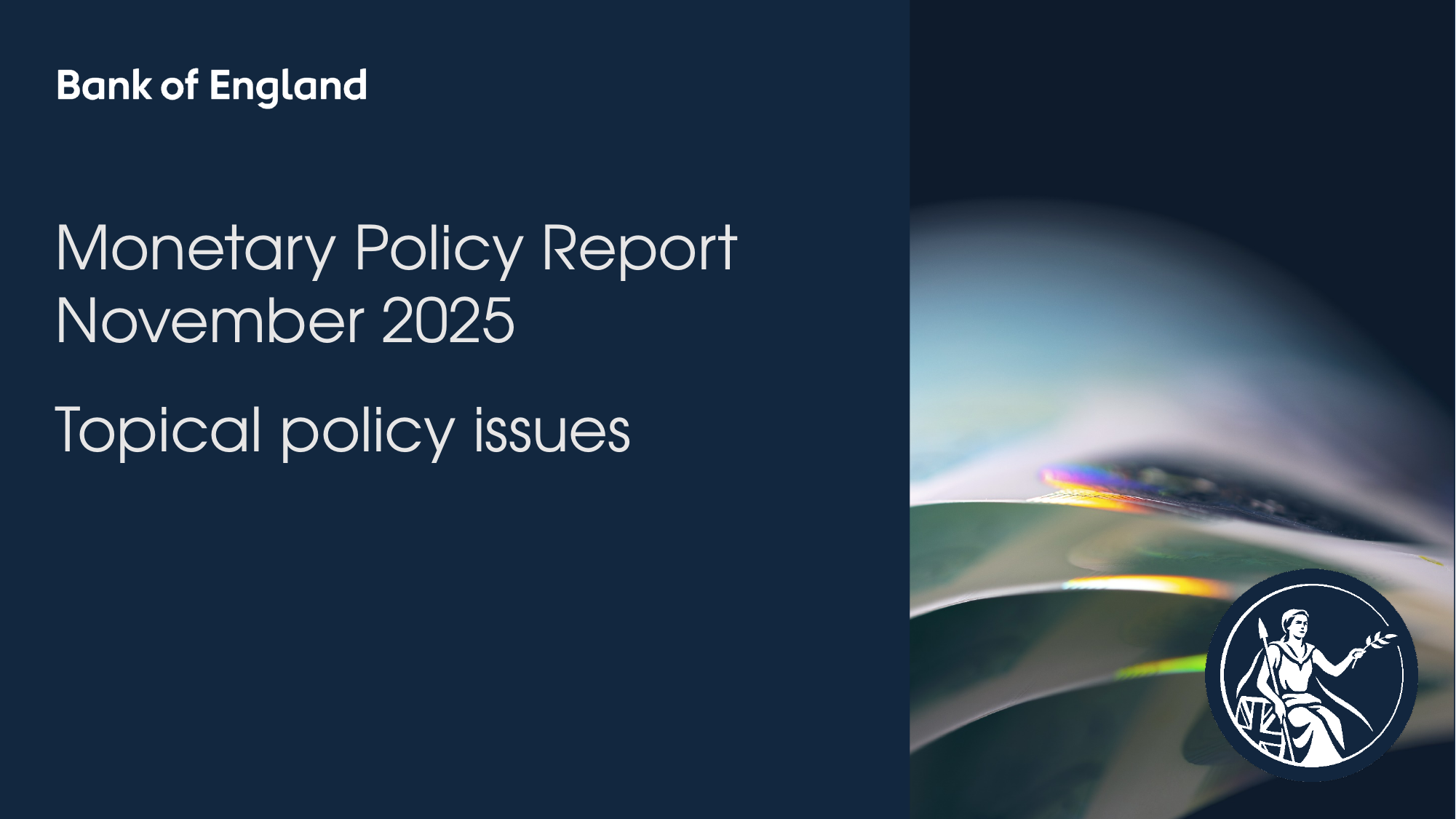

Monetary Policy Report
November 2025
Topical policy issues